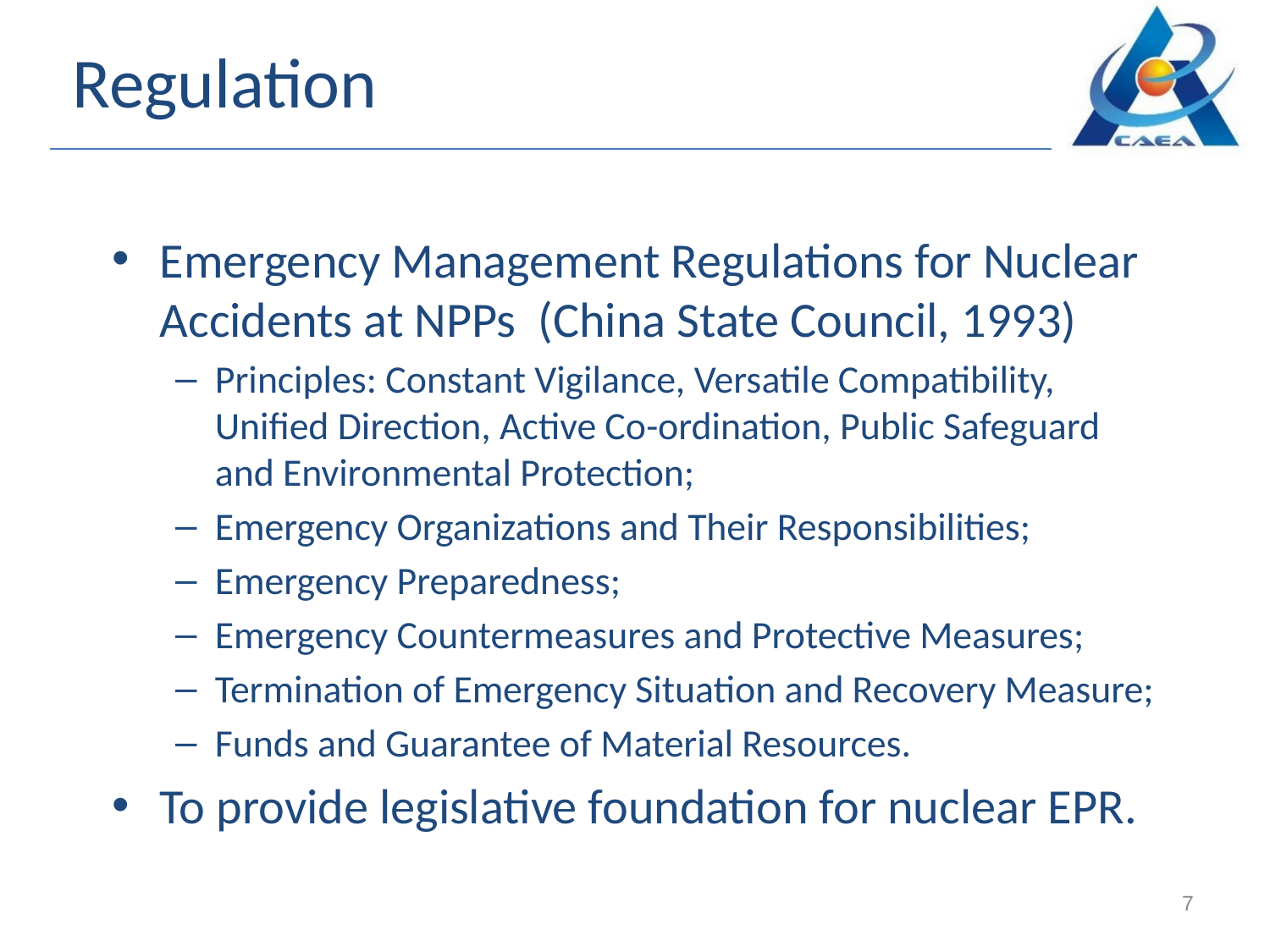

# Regulation
Emergency Management Regulations for Nuclear Accidents at NPPs  (China State Council, 1993)
Principles: Constant Vigilance, Versatile Compatibility, Unified Direction, Active Co-ordination, Public Safeguard and Environmental Protection;
Emergency Organizations and Their Responsibilities;
Emergency Preparedness;
Emergency Countermeasures and Protective Measures;
Termination of Emergency Situation and Recovery Measure;
Funds and Guarantee of Material Resources.
To provide legislative foundation for nuclear EPR.
7